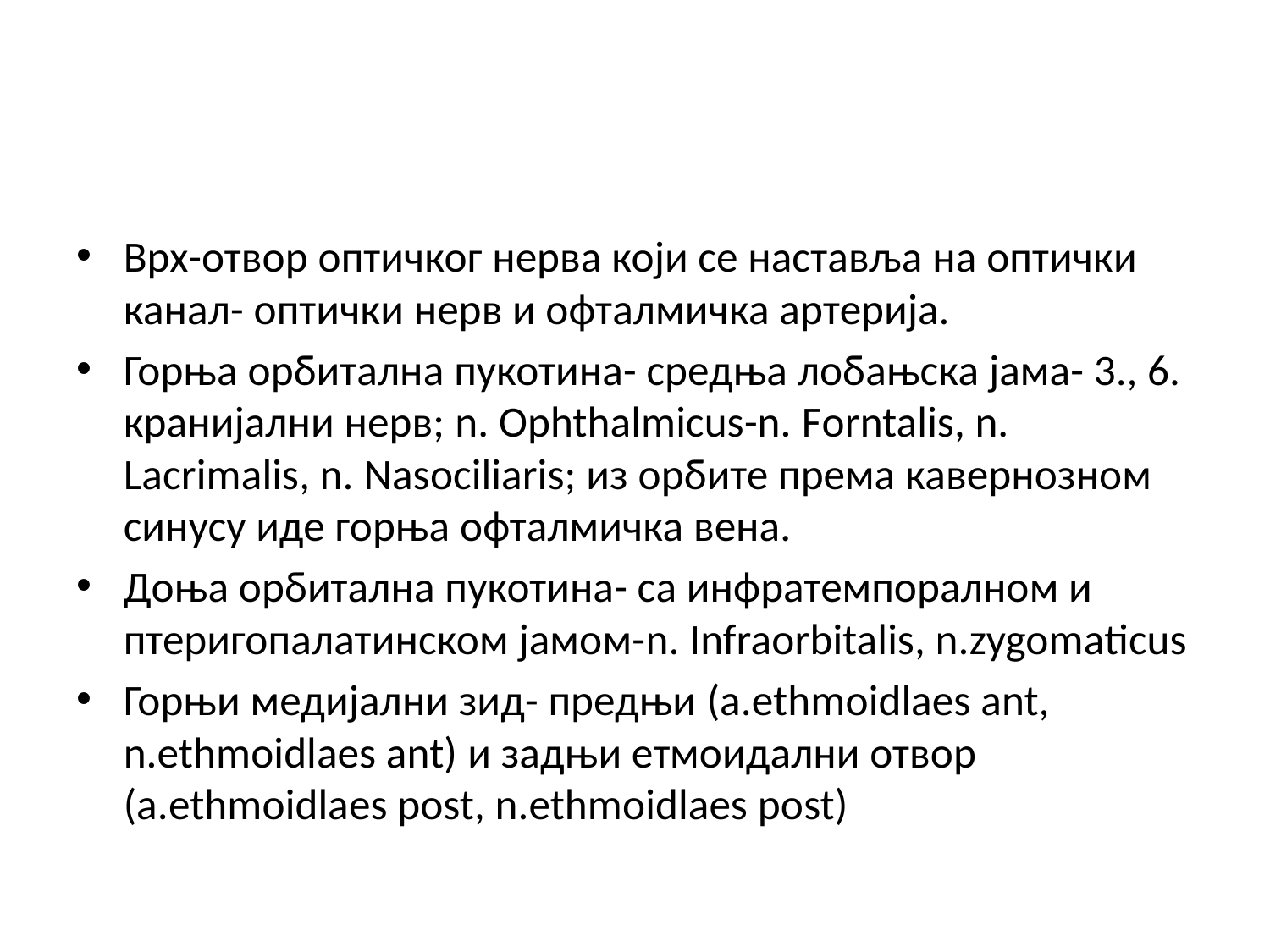

#
Врх-отвор оптичког нерва који се наставља на оптички канал- оптички нерв и офталмичка артерија.
Горња орбитална пукотина- средња лобањска јама- 3., 6. кранијални нерв; n. Ophthalmicus-n. Forntalis, n. Lacrimalis, n. Nasociliaris; из орбите према кавернозном синусу иде горња офталмичка вена.
Доња орбитална пукотина- са инфратемпоралном и птеригопалатинском јамом-n. Infraorbitalis, n.zygomaticus
Горњи медијални зид- предњи (a.ethmoidlaes ant, n.ethmoidlaes ant) и задњи етмоидални отвор (a.ethmoidlaes post, n.ethmoidlaes post)